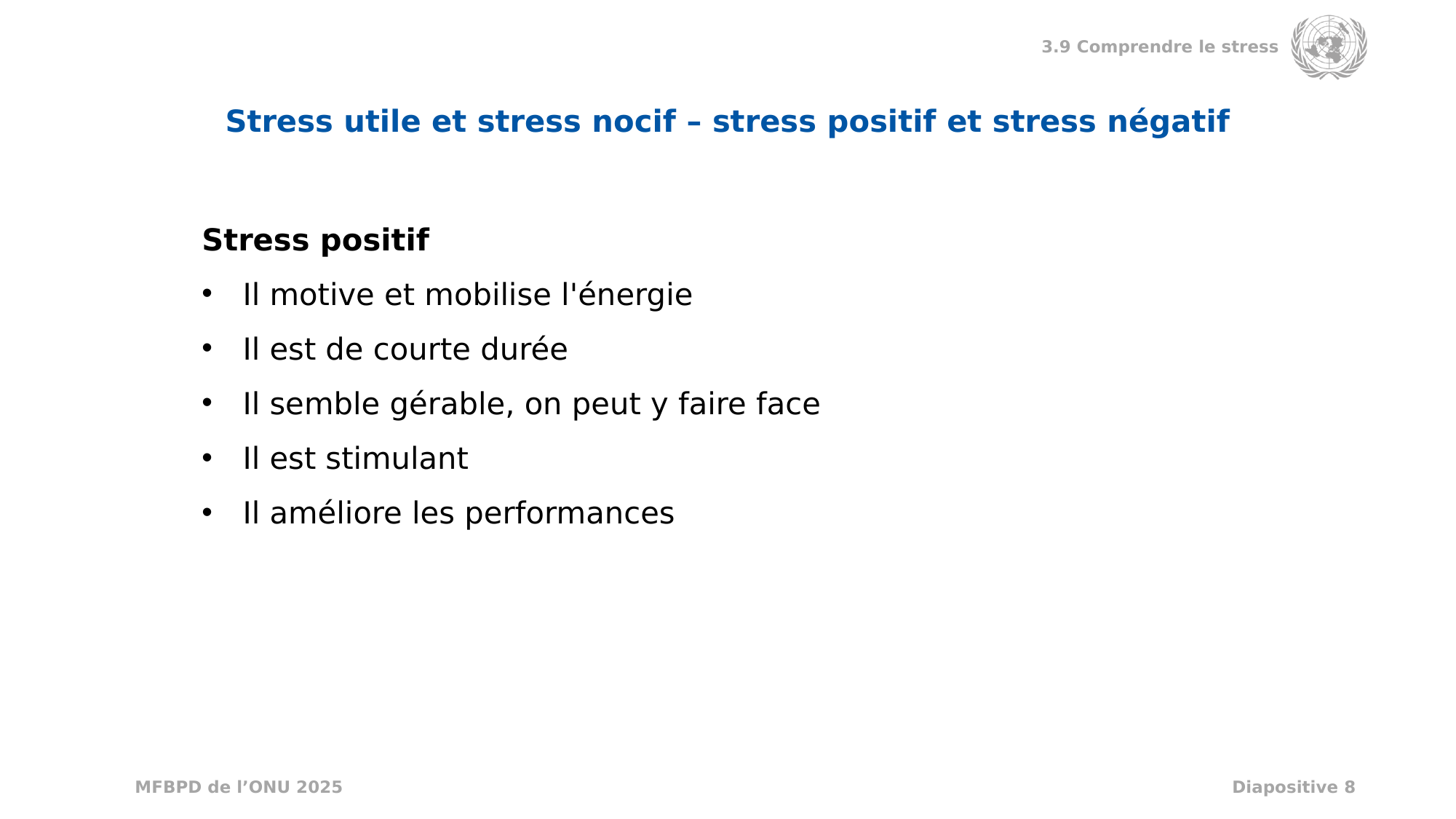

Stress utile et stress nocif – stress positif et stress négatif
Stress positif
Il motive et mobilise l'énergie
Il est de courte durée
Il semble gérable, on peut y faire face
Il est stimulant
Il améliore les performances